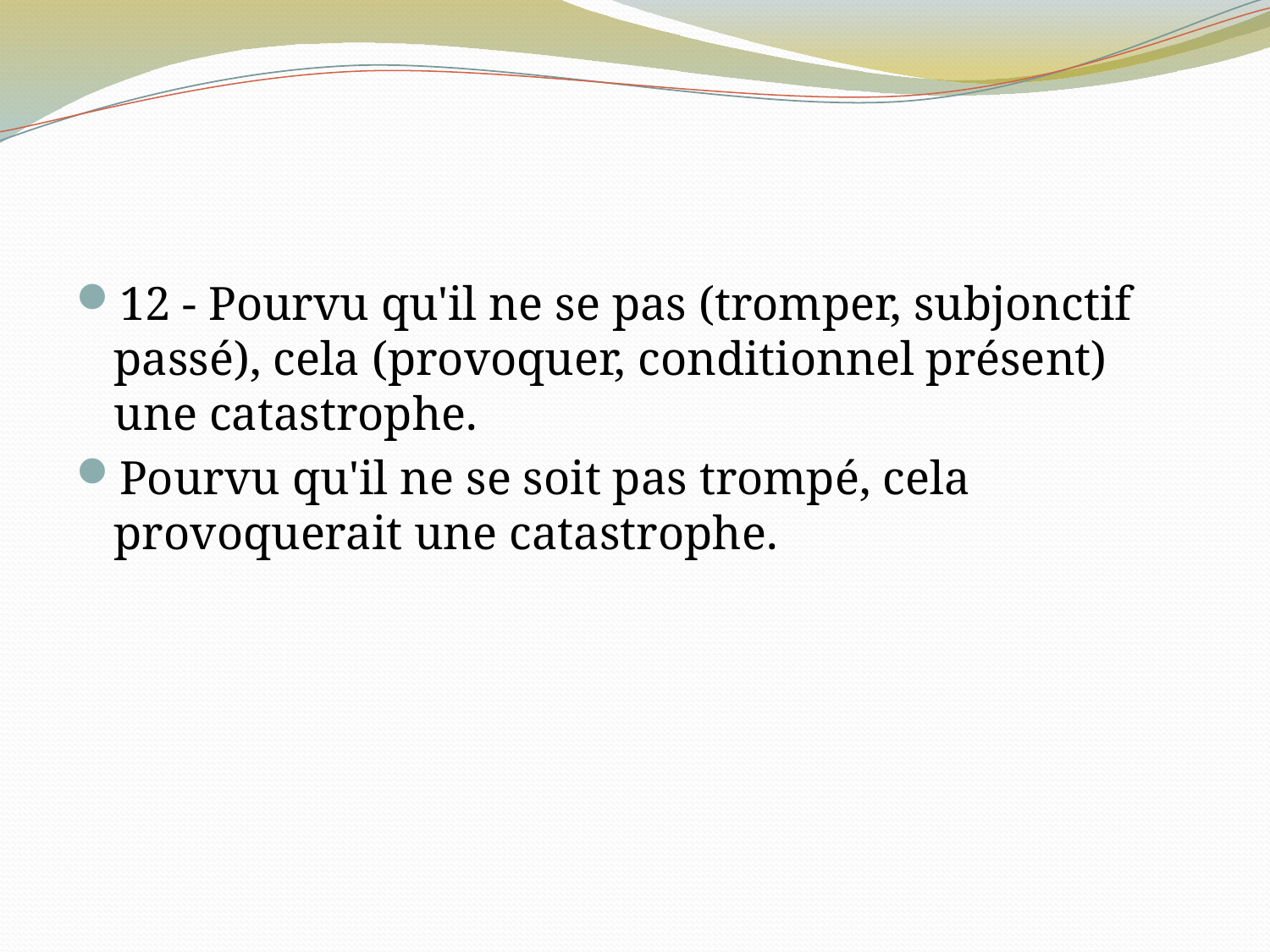

#
12 - Pourvu qu'il ne se pas (tromper, subjonctif passé), cela (provoquer, conditionnel présent) une catastrophe.
Pourvu qu'il ne se soit pas trompé, cela provoquerait une catastrophe.